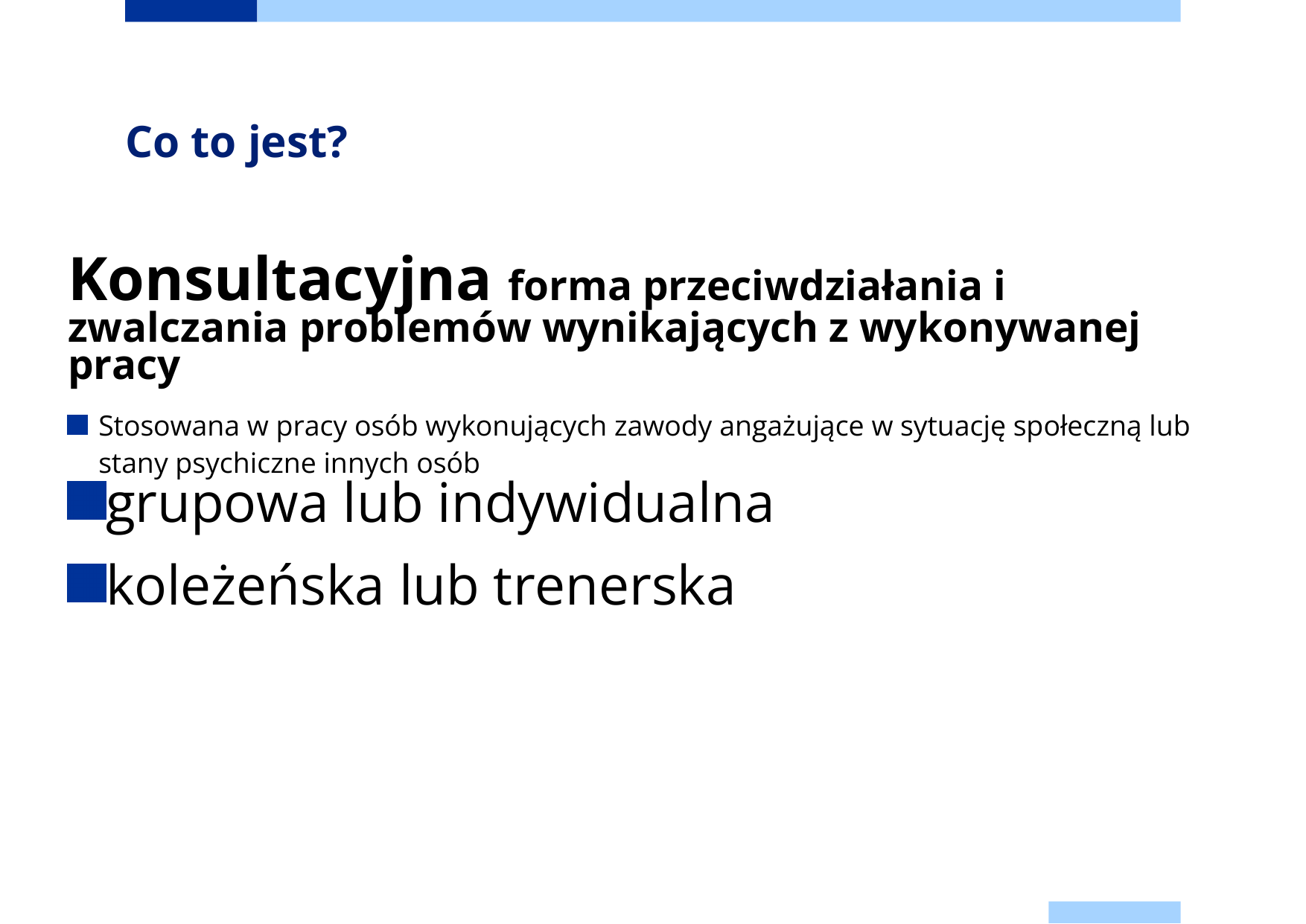

# Co to jest?
Konsultacyjna forma przeciwdziałania i zwalczania problemów wynikających z wykonywanej pracy
Stosowana w pracy osób wykonujących zawody angażujące w sytuację społeczną lub stany psychiczne innych osób
grupowa lub indywidualna
koleżeńska lub trenerska